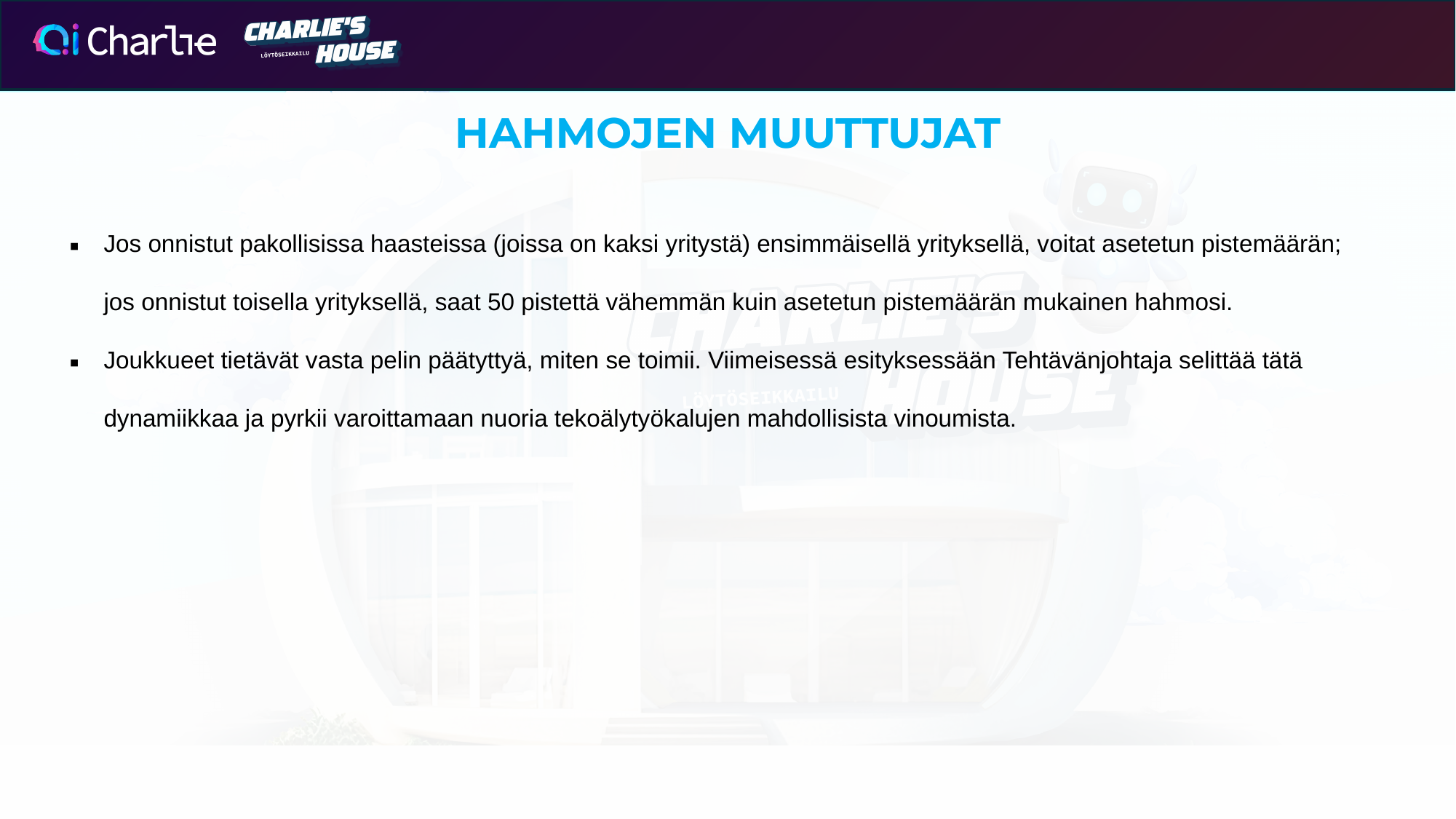

HAHMOJEN MUUTTUJAT
Jos onnistut pakollisissa haasteissa (joissa on kaksi yritystä) ensimmäisellä yrityksellä, voitat asetetun pistemäärän; jos onnistut toisella yrityksellä, saat 50 pistettä vähemmän kuin asetetun pistemäärän mukainen hahmosi.
Joukkueet tietävät vasta pelin päätyttyä, miten se toimii. Viimeisessä esityksessään Tehtävänjohtaja selittää tätä dynamiikkaa ja pyrkii varoittamaan nuoria tekoälytyökalujen mahdollisista vinoumista.